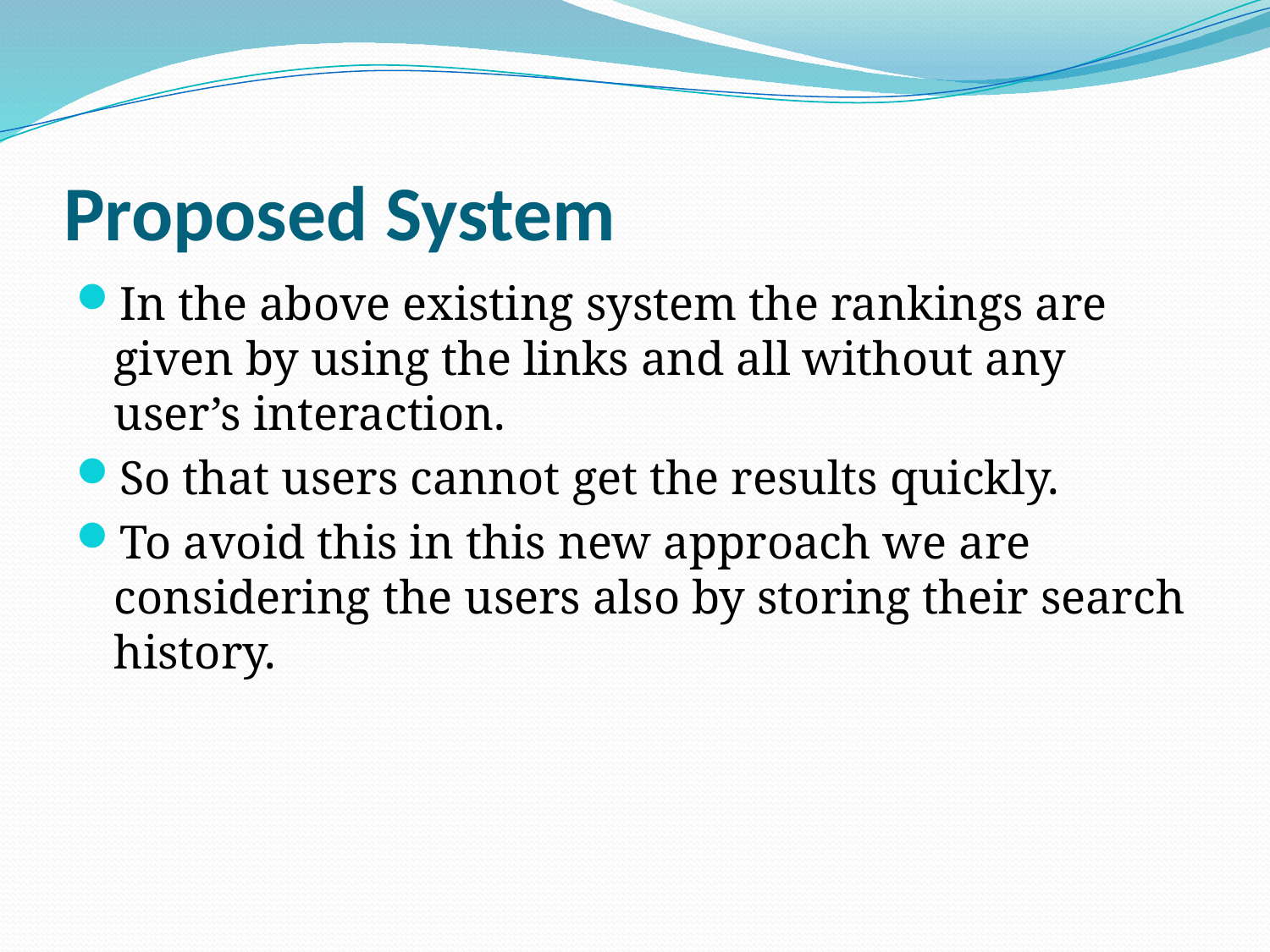

# Proposed System
In the above existing system the rankings are given by using the links and all without any user’s interaction.
So that users cannot get the results quickly.
To avoid this in this new approach we are considering the users also by storing their search history.